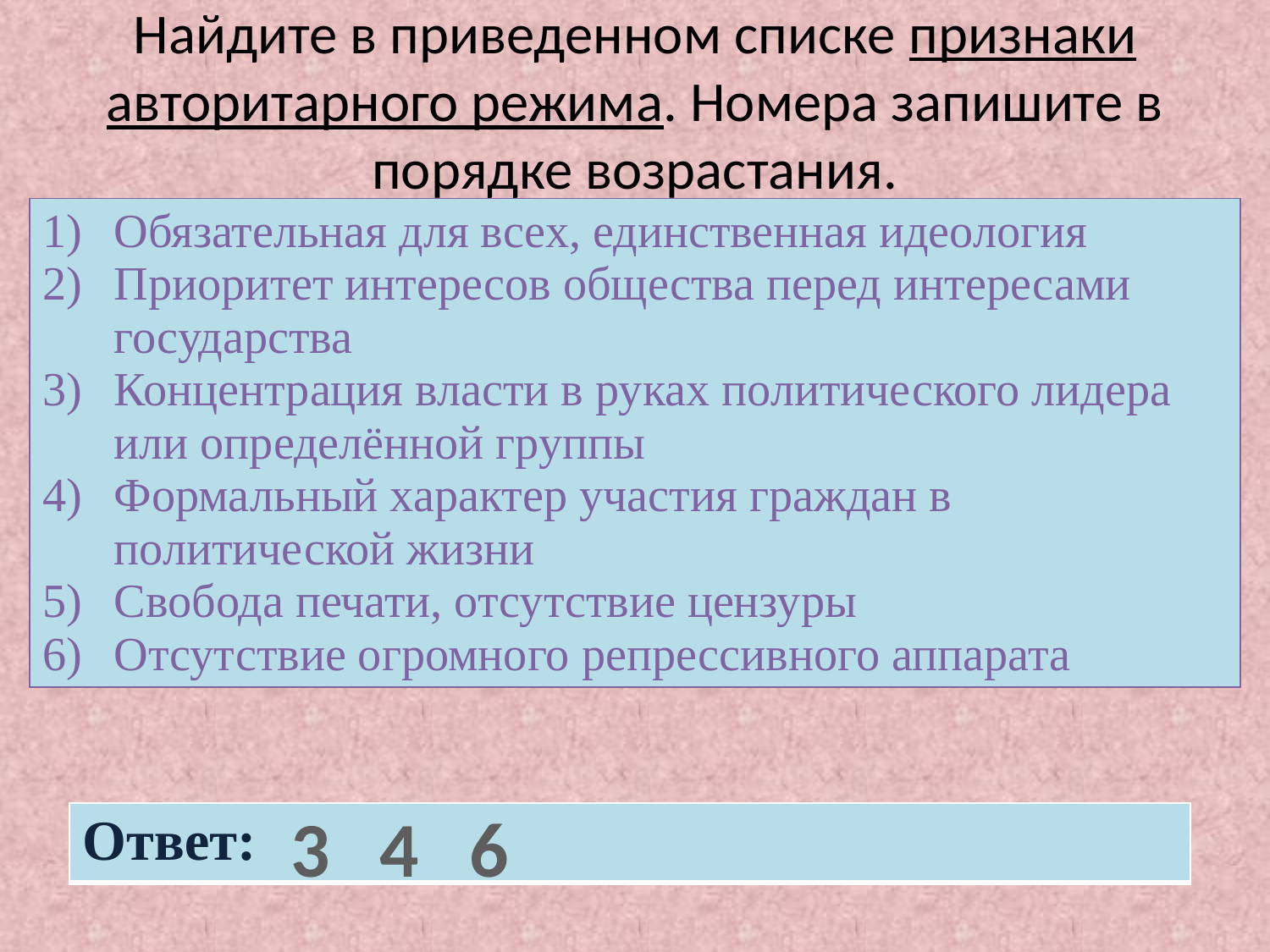

# Найдите в приведенном списке признаки авторитарного режима. Номера запишите в порядке возрастания.
| Обязательная для всех, единственная идеология Приоритет интересов общества перед интересами государства Концентрация власти в руках политического лидера или определённой группы Формальный характер участия граждан в политической жизни Свобода печати, отсутствие цензуры Отсутствие огромного репрессивного аппарата |
| --- |
3
4
6

| Ответ: |
| --- |